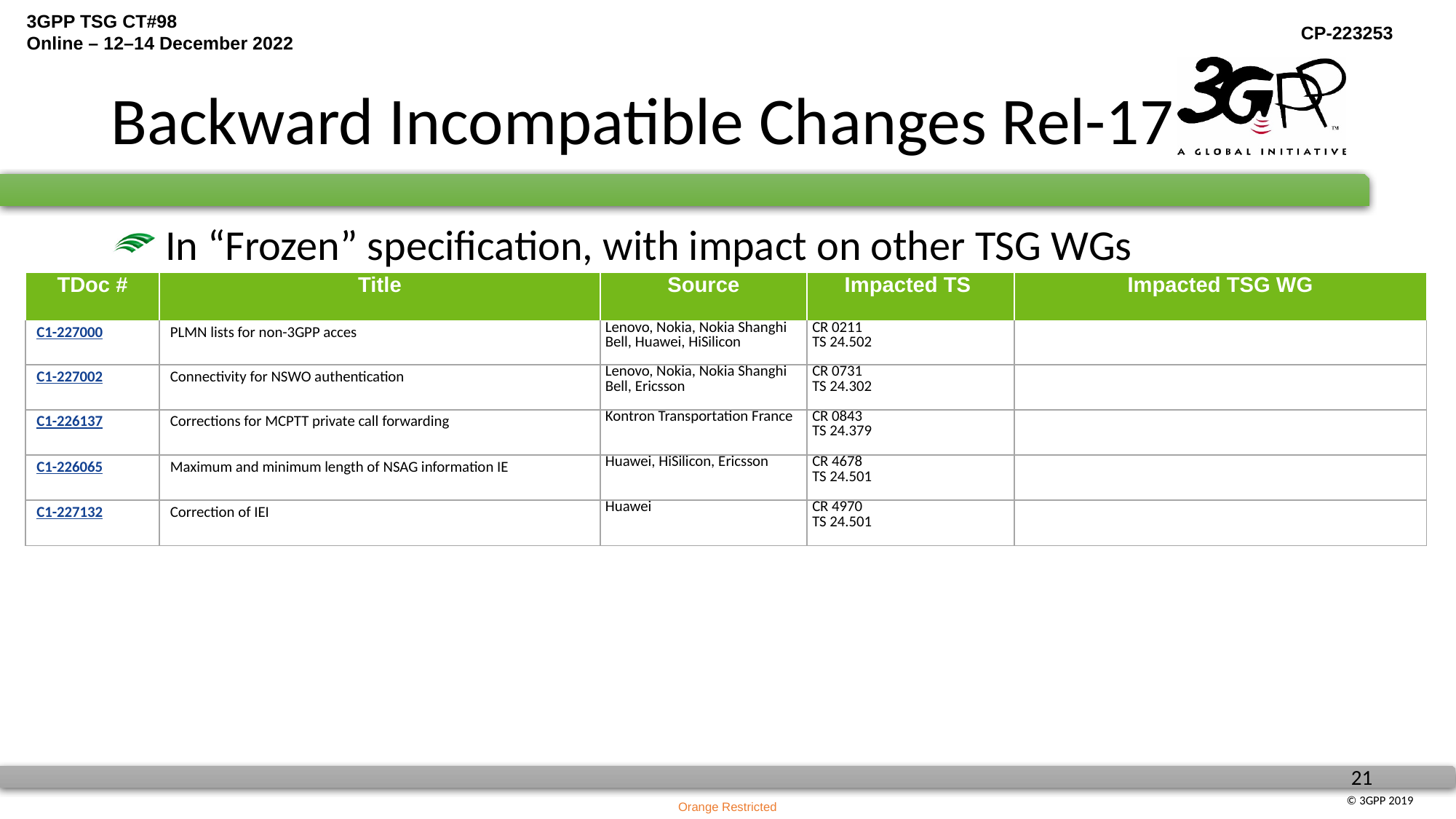

# Backward Incompatible Changes Rel-17
 In “Frozen” specification, with impact on other TSG WGs
| TDoc # | Title | Source | Impacted TS | Impacted TSG WG |
| --- | --- | --- | --- | --- |
| C1-227000​ ​ | PLMN lists for non-3GPP acces​ | Lenovo, Nokia, Nokia Shanghi Bell, Huawei, HiSilicon | CR 0211​ TS 24.502 |  |
| C1-227002​ | Connectivity for NSWO authentication | Lenovo, Nokia, Nokia Shanghi Bell, Ericsson | CR 0731​ TS 24.302 |  |
| C1-226137​ | Corrections for MCPTT private call forwarding | Kontron Transportation France | CR 0843​ TS 24.379​ |  |
| C1-226065​ | Maximum and minimum length of NSAG information IE | Huawei, HiSilicon, Ericsson | CR 4678​ TS 24.501​ |  |
| C1-227132​ | Correction of IEI | Huawei | CR 4970​ TS 24.501​ |  |